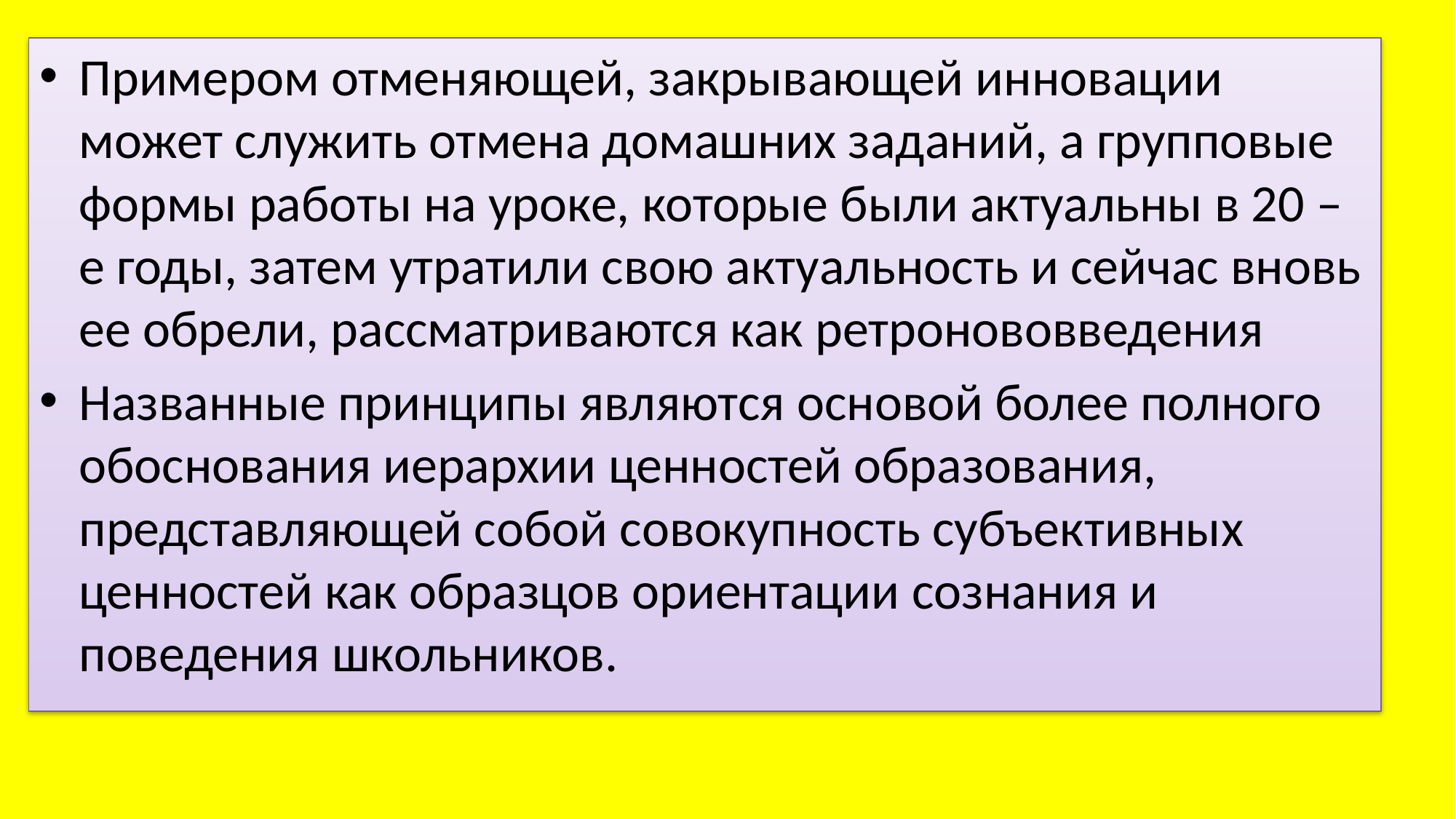

Примером отменяющей, закрывающей инновации может служить отмена домашних заданий, а групповые формы работы на уроке, которые были актуальны в 20 – е годы, затем утратили свою актуальность и сейчас вновь ее обрели, рассматриваются как ретронововведения
Названные принципы являются основой более полного обоснования иерархии ценностей образования, представляющей собой совокупность субъективных ценностей как образцов ориентации сознания и поведения школьников.